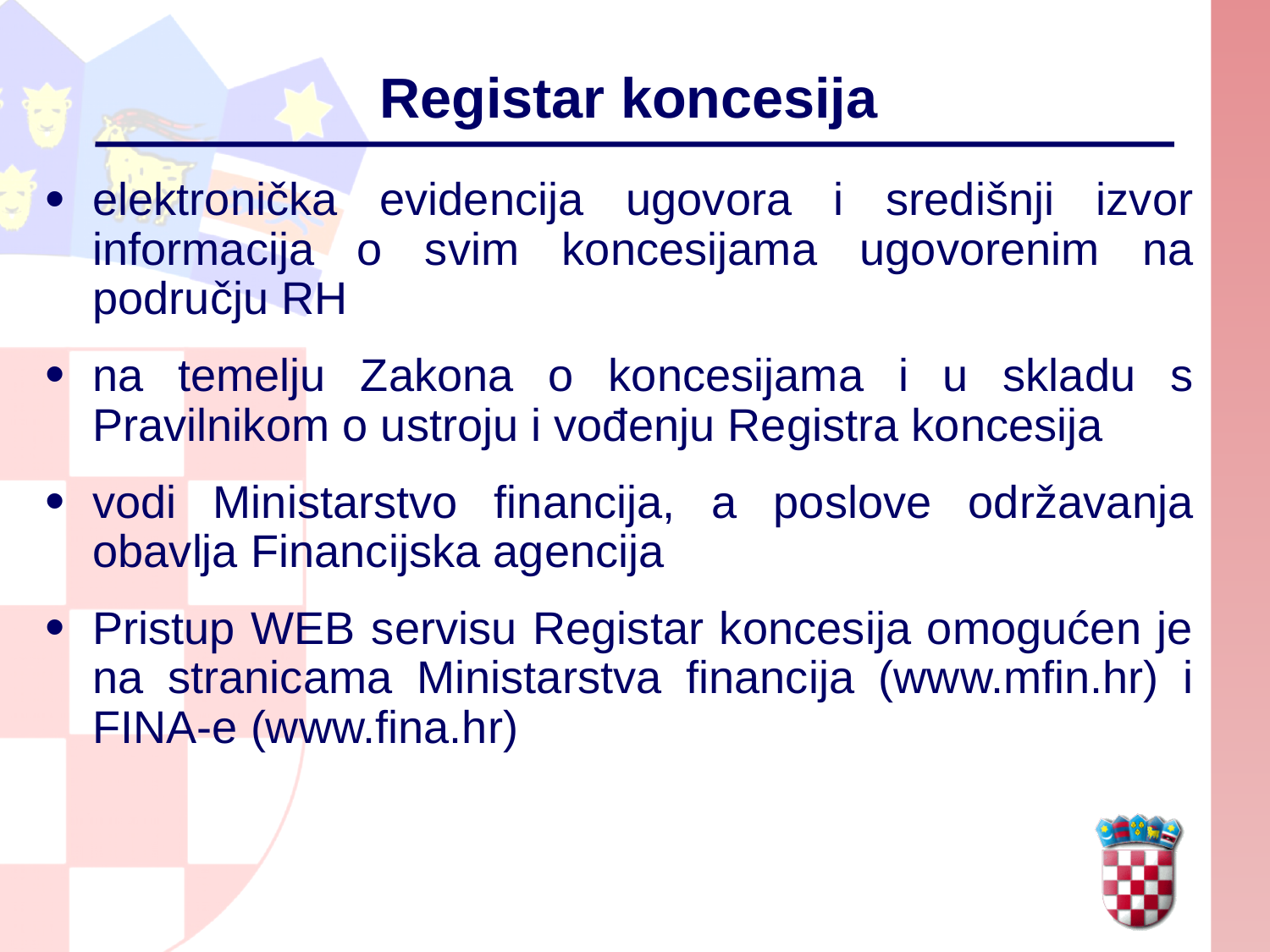

# Registar koncesija
elektronička evidencija ugovora i središnji izvor informacija o svim koncesijama ugovorenim na području RH
na temelju Zakona o koncesijama i u skladu s Pravilnikom o ustroju i vođenju Registra koncesija
vodi Ministarstvo financija, a poslove održavanja obavlja Financijska agencija
Pristup WEB servisu Registar koncesija omogućen je na stranicama Ministarstva financija (www.mfin.hr) i FINA-e (www.fina.hr)